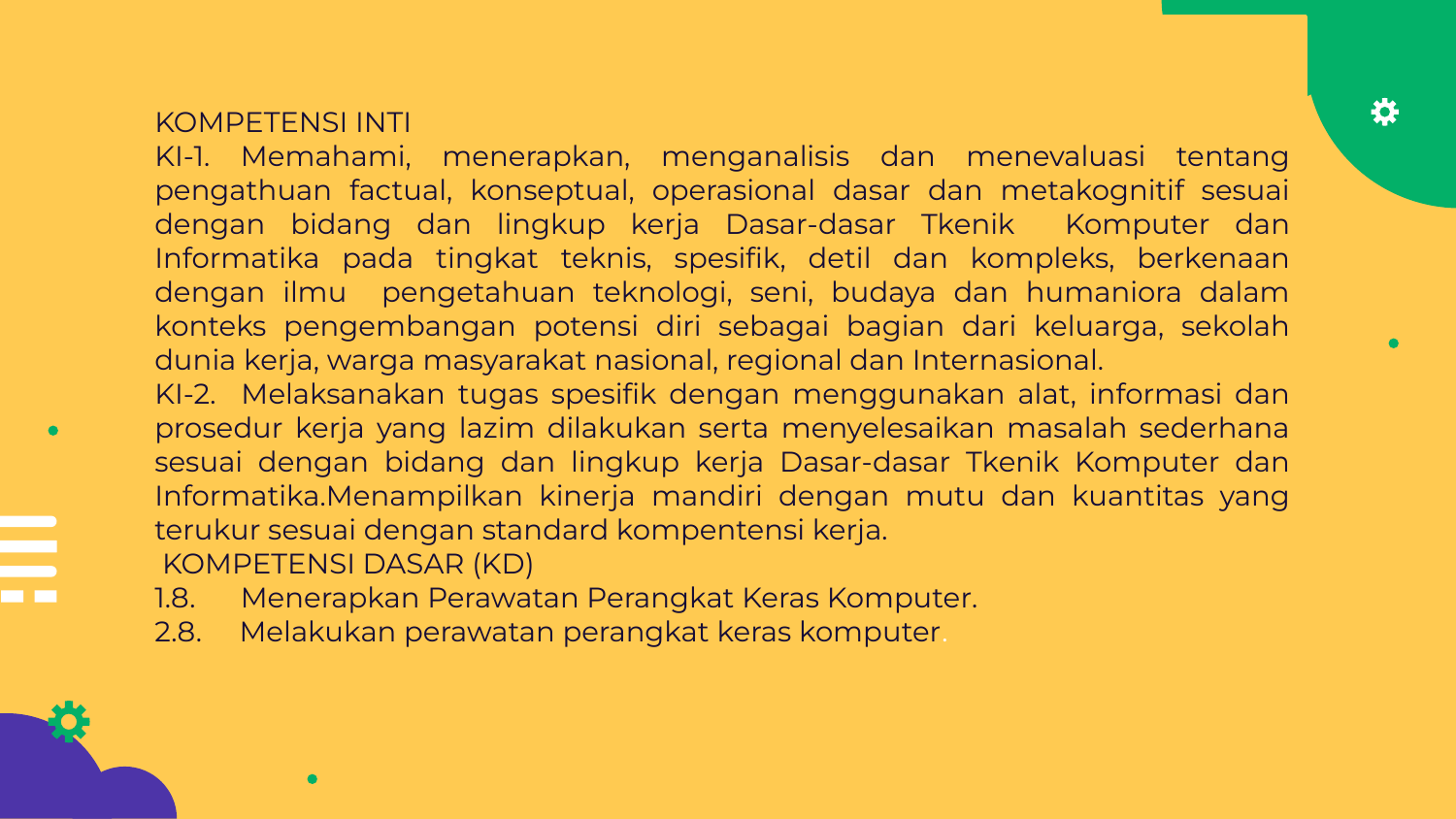

KOMPETENSI INTI
KI-1. Memahami, menerapkan, menganalisis dan menevaluasi tentang pengathuan factual, konseptual, operasional dasar dan metakognitif sesuai dengan bidang dan lingkup kerja Dasar-dasar Tkenik  Komputer dan Informatika pada tingkat teknis, spesifik, detil dan kompleks, berkenaan dengan ilmu  pengetahuan teknologi, seni, budaya dan humaniora dalam konteks pengembangan potensi diri sebagai bagian dari keluarga, sekolah dunia kerja, warga masyarakat nasional, regional dan Internasional.
KI-2.  Melaksanakan tugas spesifik dengan menggunakan alat, informasi dan prosedur kerja yang lazim dilakukan serta menyelesaikan masalah sederhana sesuai dengan bidang dan lingkup kerja Dasar-dasar Tkenik Komputer dan Informatika.Menampilkan kinerja mandiri dengan mutu dan kuantitas yang terukur sesuai dengan standard kompentensi kerja.
 KOMPETENSI DASAR (KD)
1.8.      Menerapkan Perawatan Perangkat Keras Komputer.
2.8.     Melakukan perawatan perangkat keras komputer.